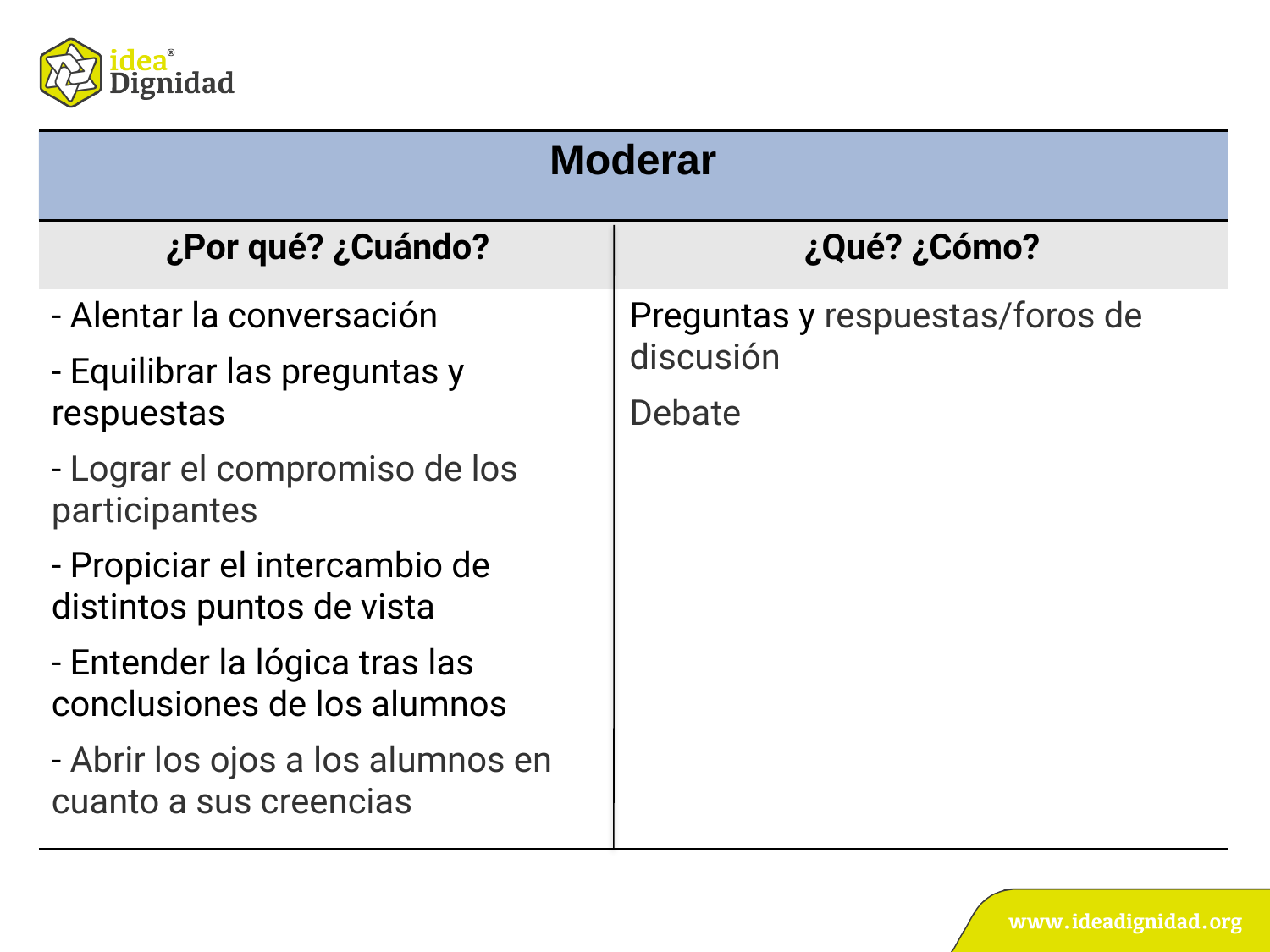

| Moderar |  |
| --- | --- |
| ¿Por qué? ¿Cuándo? | ¿Qué? ¿Cómo? |
| - Alentar la conversación - Equilibrar las preguntas y respuestas - Lograr el compromiso de los participantes - Propiciar el intercambio de distintos puntos de vista - Entender la lógica tras las conclusiones de los alumnos - Abrir los ojos a los alumnos en cuanto a sus creencias | Preguntas y respuestas/foros de discusión Debate |